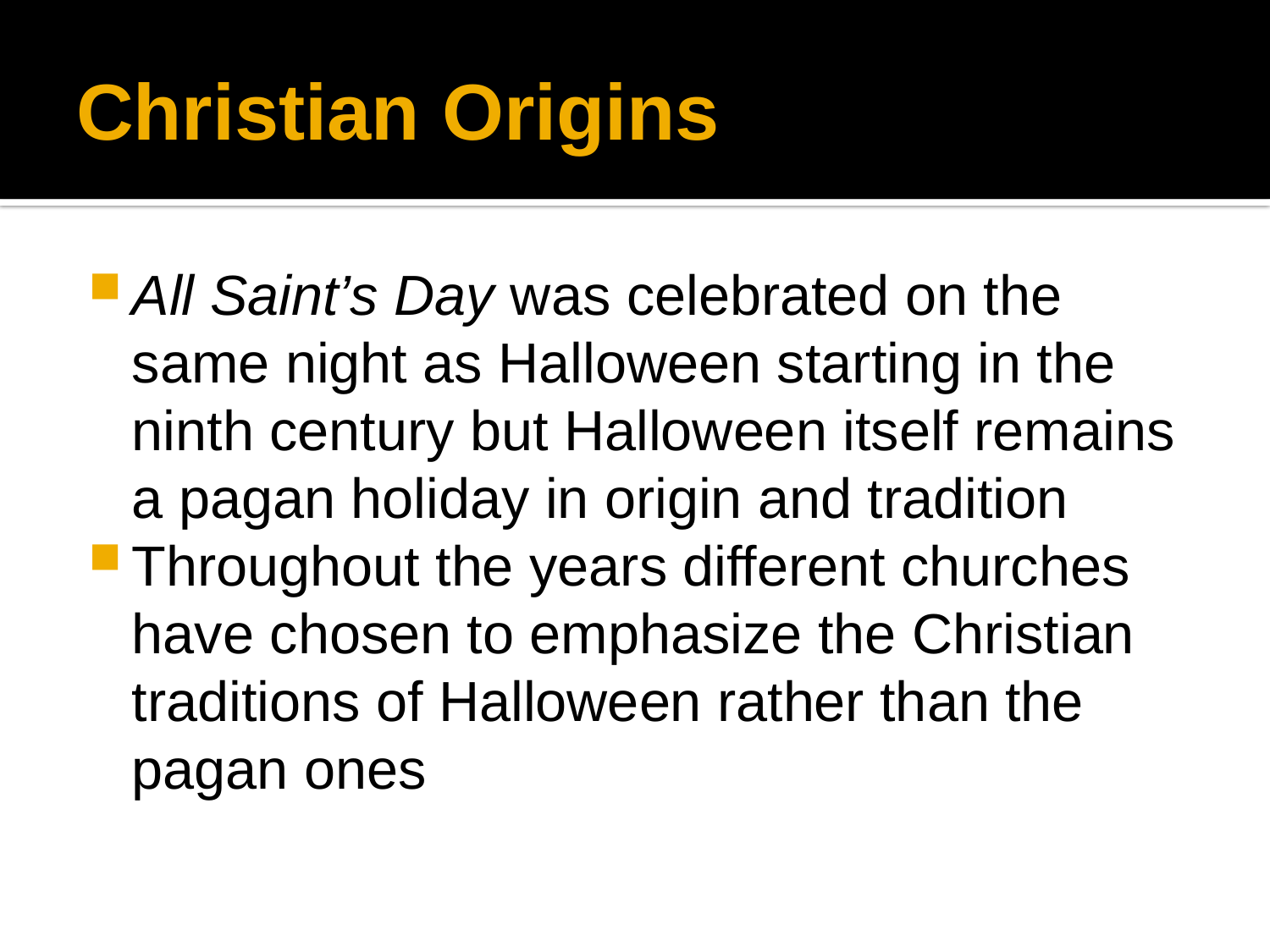

# Christian Origins
All Saint’s Day was celebrated on the same night as Halloween starting in the ninth century but Halloween itself remains a pagan holiday in origin and tradition
Throughout the years different churches have chosen to emphasize the Christian traditions of Halloween rather than the pagan ones